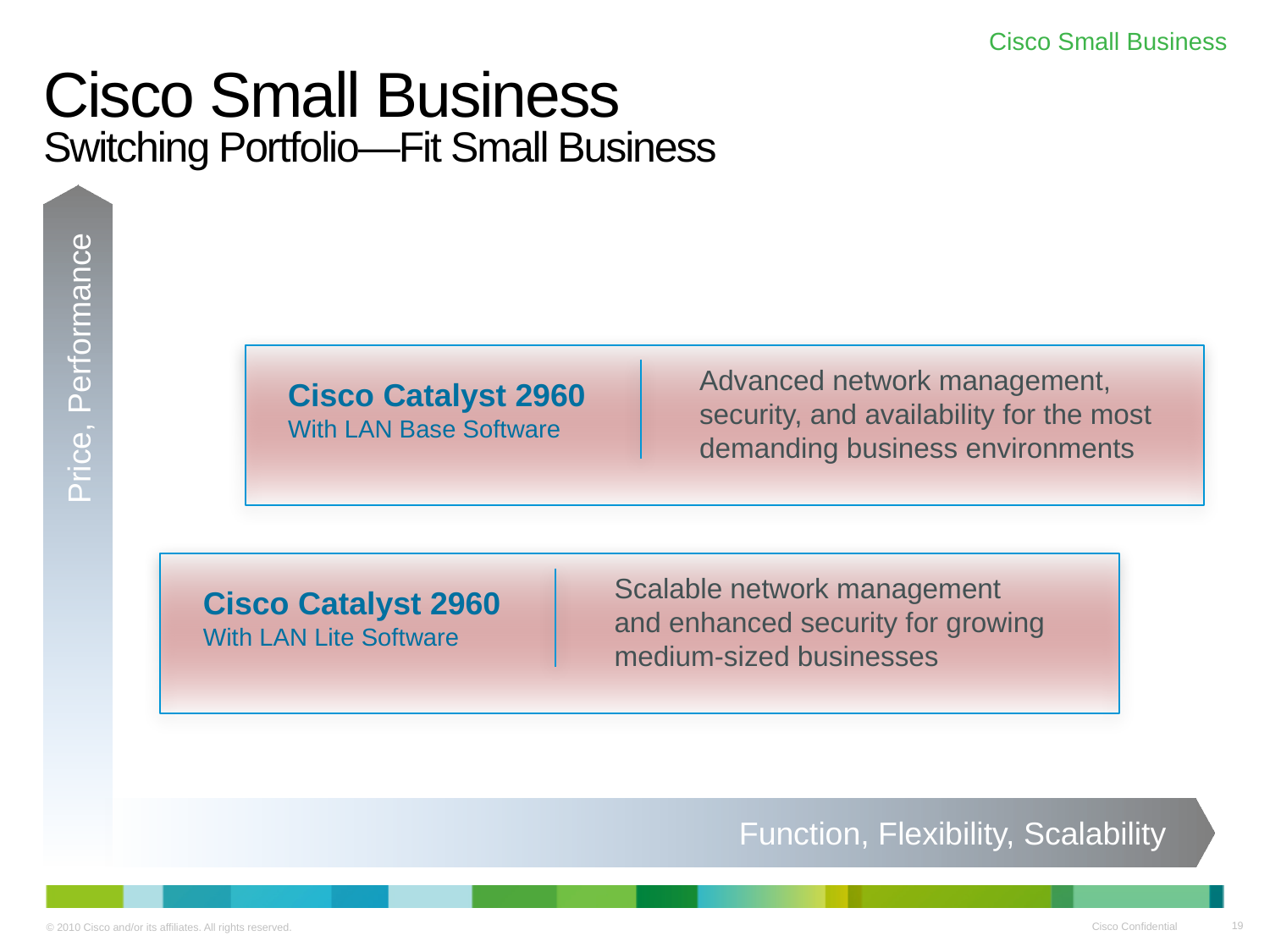

# Cisco Small Business Switching Portfolio—Fit Small Business

Advanced network management, security, and availability for the most demanding business environments
Cisco Catalyst 2960
With LAN Base Software
Price, Performance

Scalable network management
and enhanced security for growing  medium-sized businesses
Cisco Catalyst 2960
With LAN Lite Software

Function, Flexibility, Scalability